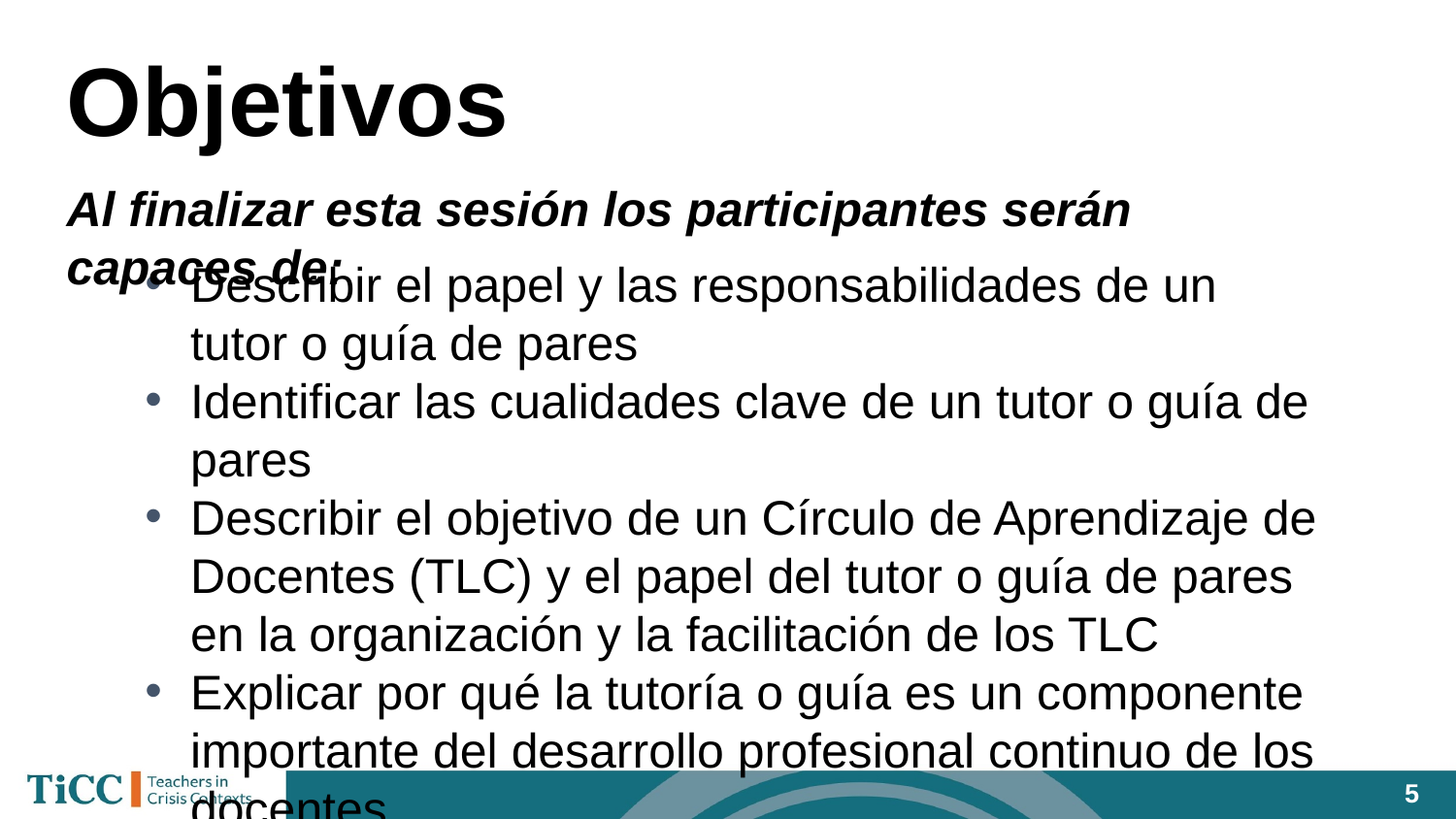

# Objetivos
Al finalizar esta sesión los participantes serán capaces de:
Describir el papel y las responsabilidades de un tutor o guía de pares
Identificar las cualidades clave de un tutor o guía de pares
Describir el objetivo de un Círculo de Aprendizaje de Docentes (TLC) y el papel del tutor o guía de pares en la organización y la facilitación de los TLC
Explicar por qué la tutoría o guía es un componente importante del desarrollo profesional continuo de los docentes
5